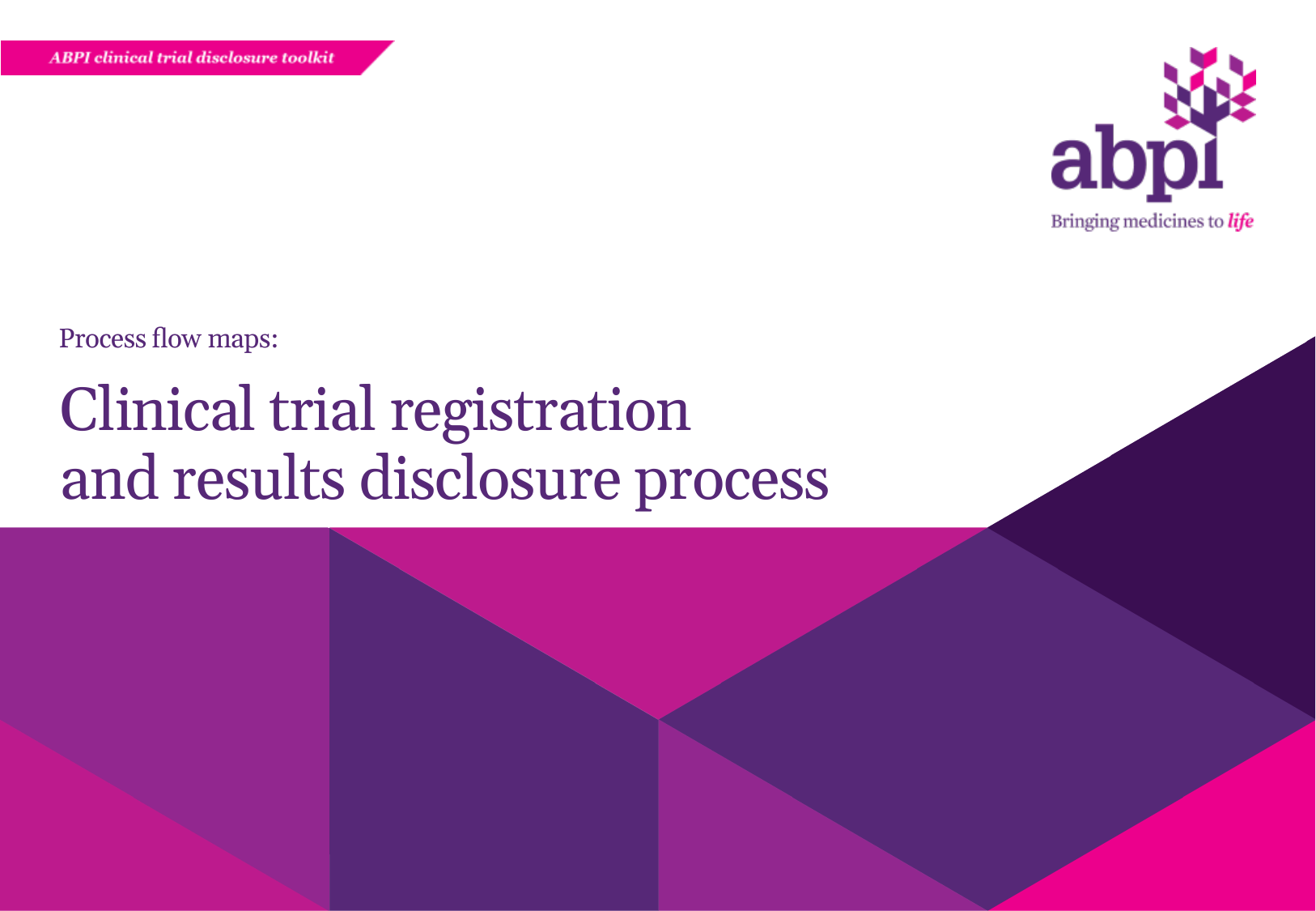

Process flow maps:
# Clinical trial registration and results disclosure process